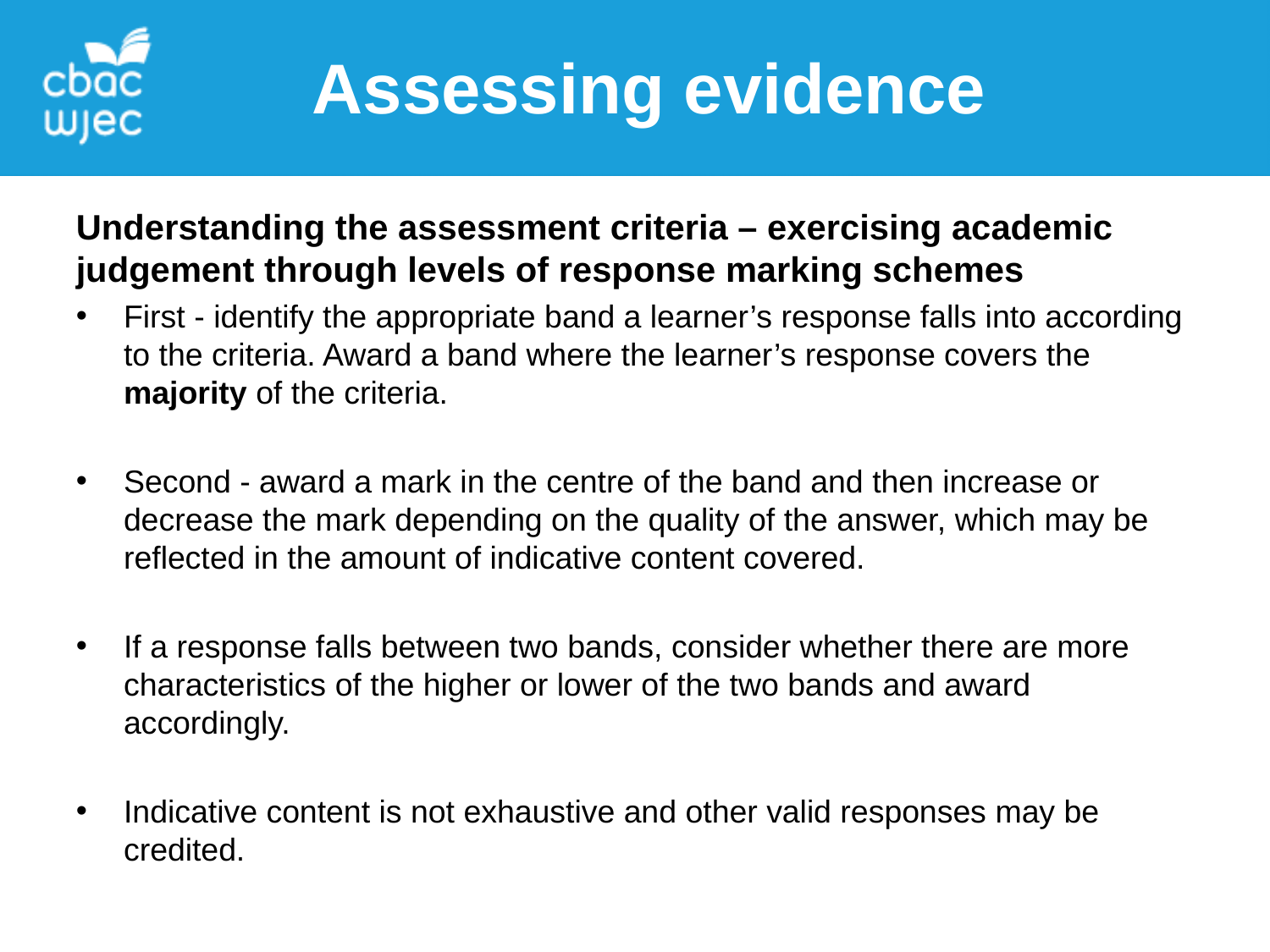

Assessing evidence
Understanding the assessment criteria – exercising academic judgement through levels of response marking schemes
First - identify the appropriate band a learner’s response falls into according to the criteria. Award a band where the learner’s response covers the majority of the criteria.

Second - award a mark in the centre of the band and then increase or decrease the mark depending on the quality of the answer, which may be reflected in the amount of indicative content covered.

If a response falls between two bands, consider whether there are more characteristics of the higher or lower of the two bands and award accordingly.

Indicative content is not exhaustive and other valid responses may be credited.